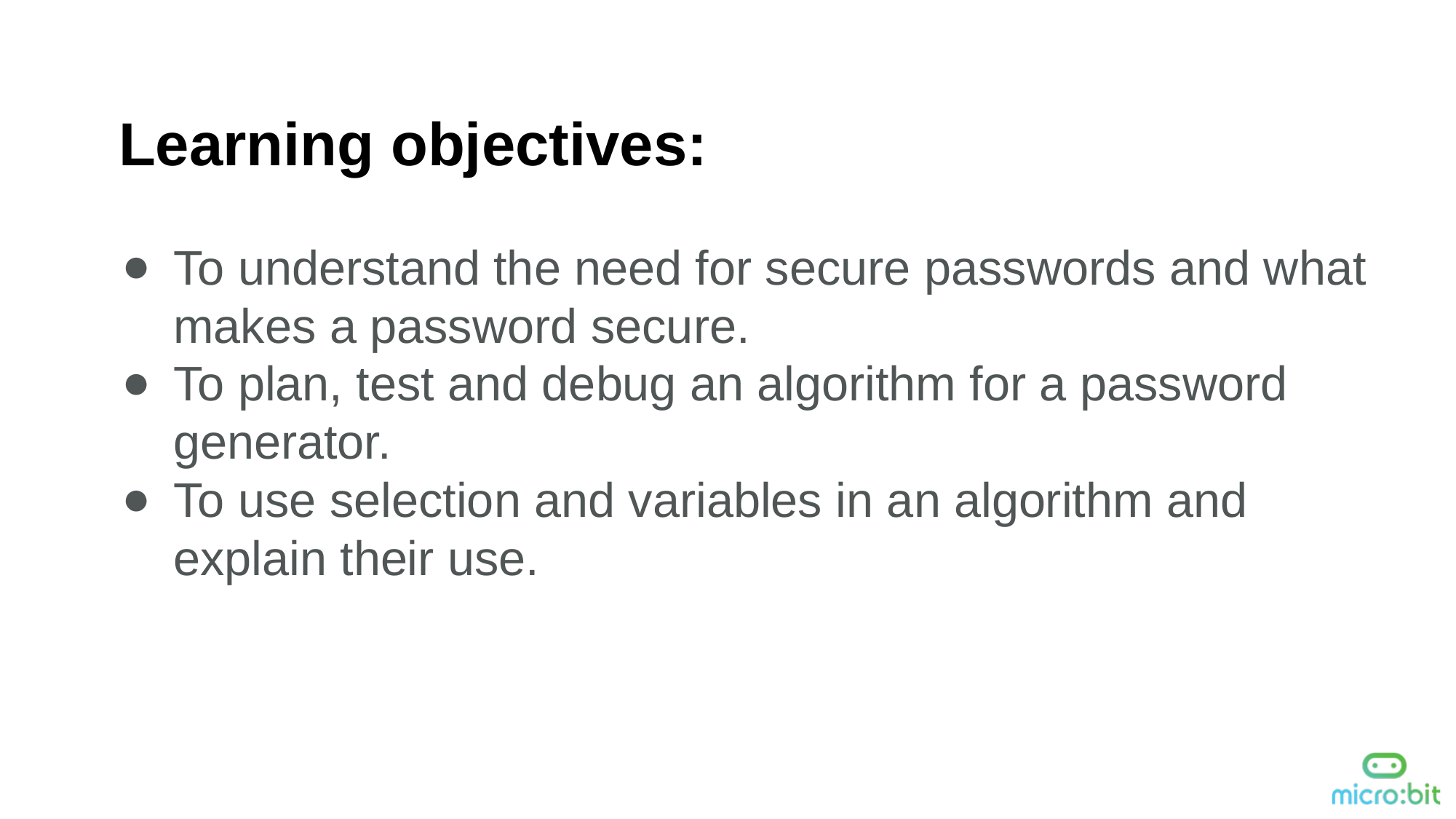

Learning objectives:

To understand the need for secure passwords and what makes a password secure.
To plan, test and debug an algorithm for a password generator.
To use selection and variables in an algorithm and explain their use.